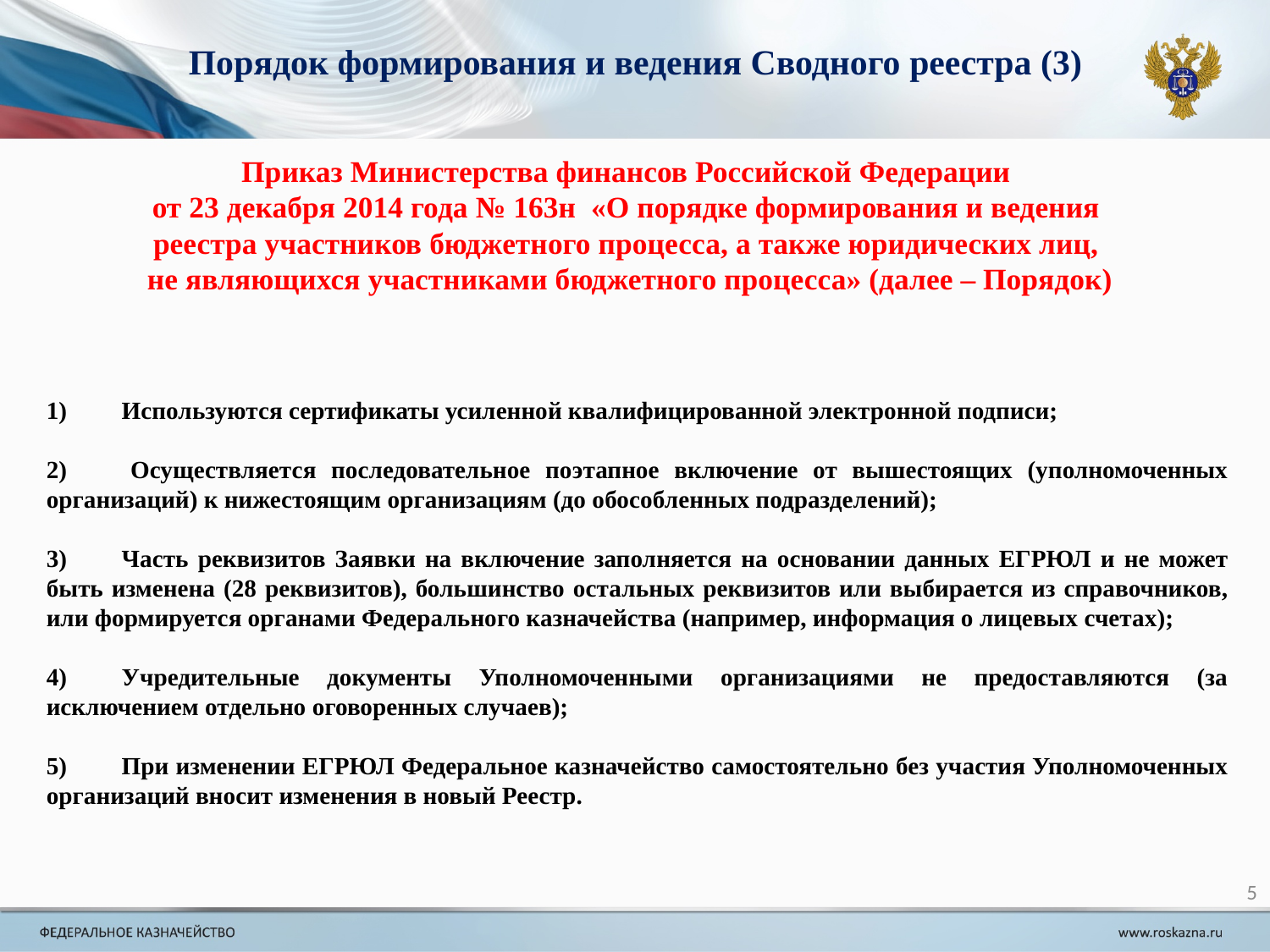

Порядок формирования и ведения Сводного реестра (3)
Приказ Министерства финансов Российской Федерации
от 23 декабря 2014 года № 163н  «О порядке формирования и ведения
реестра участников бюджетного процесса, а также юридических лиц,
не являющихся участниками бюджетного процесса» (далее – Порядок)
1) 	Используются сертификаты усиленной квалифицированной электронной подписи;

2) 	Осуществляется последовательное поэтапное включение от вышестоящих (уполномоченных организаций) к нижестоящим организациям (до обособленных подразделений);

3)	Часть реквизитов Заявки на включение заполняется на основании данных ЕГРЮЛ и не может быть изменена (28 реквизитов), большинство остальных реквизитов или выбирается из справочников, или формируется органами Федерального казначейства (например, информация о лицевых счетах);

4)	Учредительные документы Уполномоченными организациями не предоставляются (за исключением отдельно оговоренных случаев);

5)	При изменении ЕГРЮЛ Федеральное казначейство самостоятельно без участия Уполномоченных организаций вносит изменения в новый Реестр.
5